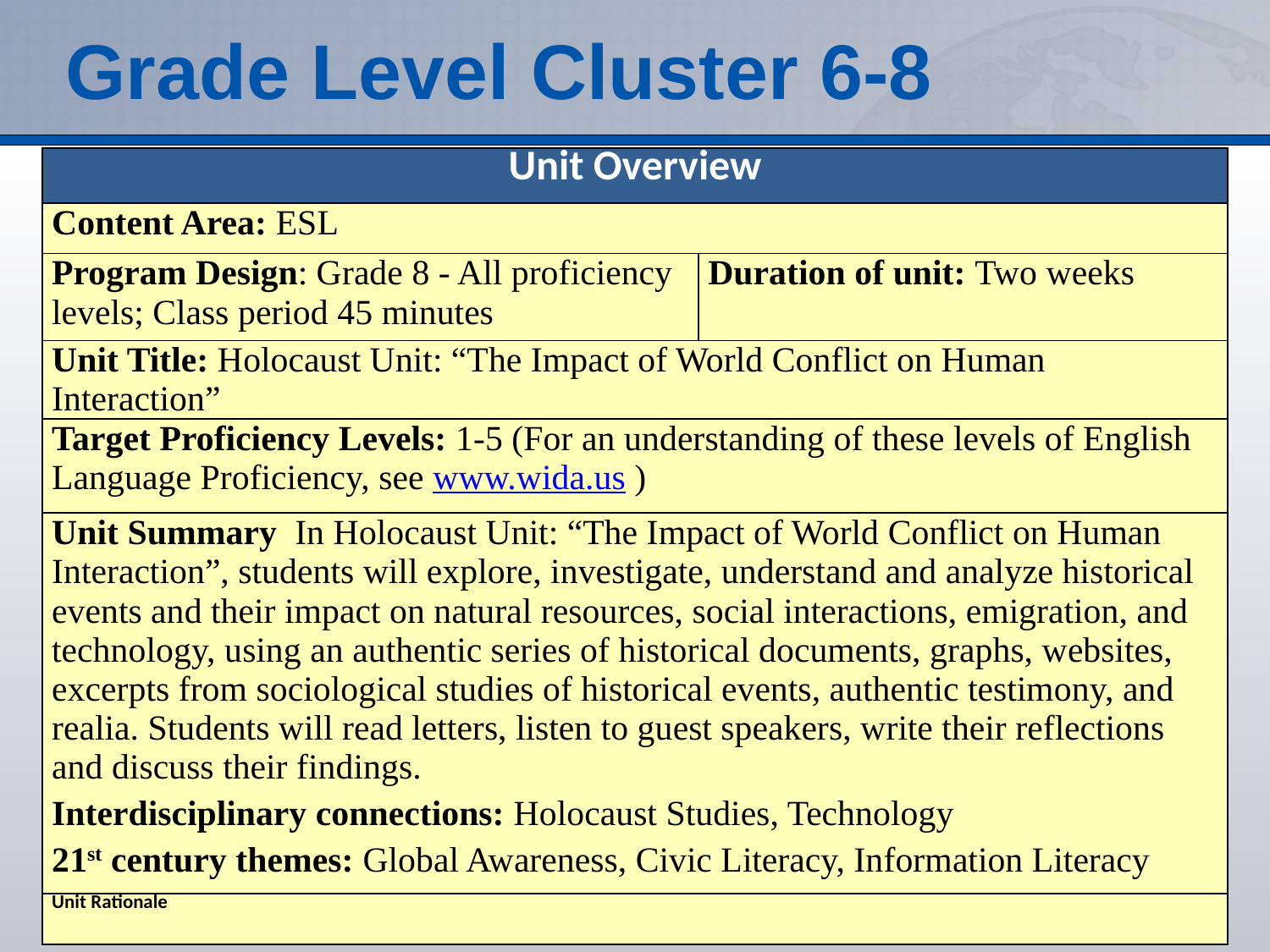

# Grade Level Cluster 6-8
| Unit Overview |  |
| --- | --- |
| Content Area: ESL |  |
| Program Design: Grade 8 - All proficiency levels; Class period 45 minutes | Duration of unit: Two weeks |
| Unit Title: Holocaust Unit: “The Impact of World Conflict on Human Interaction” |  |
| Target Proficiency Levels: 1-5 (For an understanding of these levels of English Language Proficiency, see www.wida.us ) |  |
| Unit Summary In Holocaust Unit: “The Impact of World Conflict on Human Interaction”, students will explore, investigate, understand and analyze historical events and their impact on natural resources, social interactions, emigration, and technology, using an authentic series of historical documents, graphs, websites, excerpts from sociological studies of historical events, authentic testimony, and realia. Students will read letters, listen to guest speakers, write their reflections and discuss their findings. Interdisciplinary connections: Holocaust Studies, Technology 21st century themes: Global Awareness, Civic Literacy, Information Literacy |  |
| Unit Rationale |  |